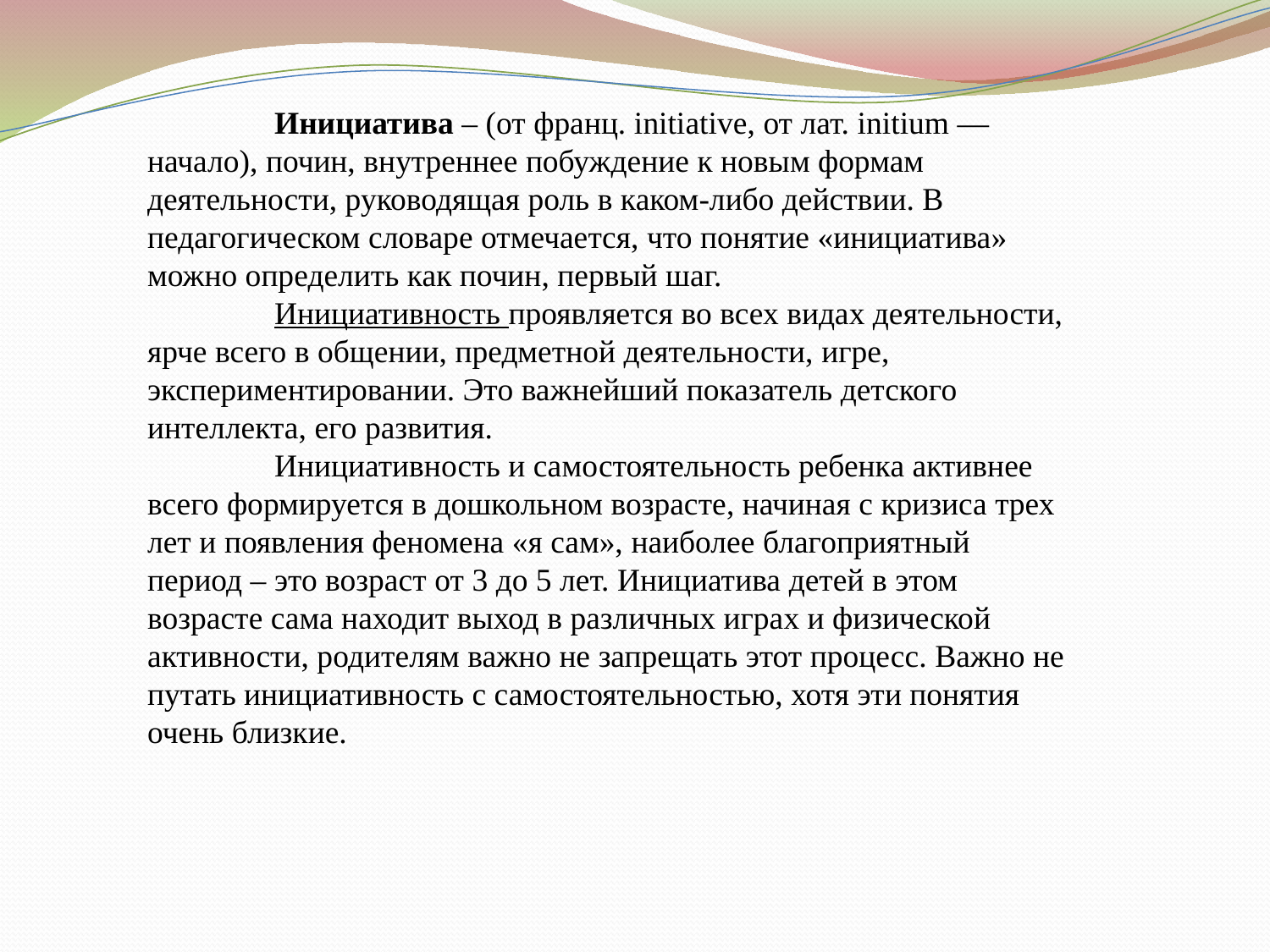

Инициатива – (от франц. initiative, от лат. initium — начало), почин, внутреннее побуждение к новым формам деятельности, руководящая роль в каком-либо действии. В педагогическом словаре отмечается, что понятие «инициатива» можно определить как почин, первый шаг.
	Инициативность проявляется во всех видах деятельности, ярче всего в общении, предметной деятельности, игре, экспериментировании. Это важнейший показатель детского интеллекта, его развития.
	Инициативность и самостоятельность ребенка активнее всего формируется в дошкольном возрасте, начиная с кризиса трех лет и появления феномена «я сам», наиболее благоприятный период – это возраст от 3 до 5 лет. Инициатива детей в этом возрасте сама находит выход в различных играх и физической активности, родителям важно не запрещать этот процесс. Важно не путать инициативность с самостоятельностью, хотя эти понятия очень близкие.